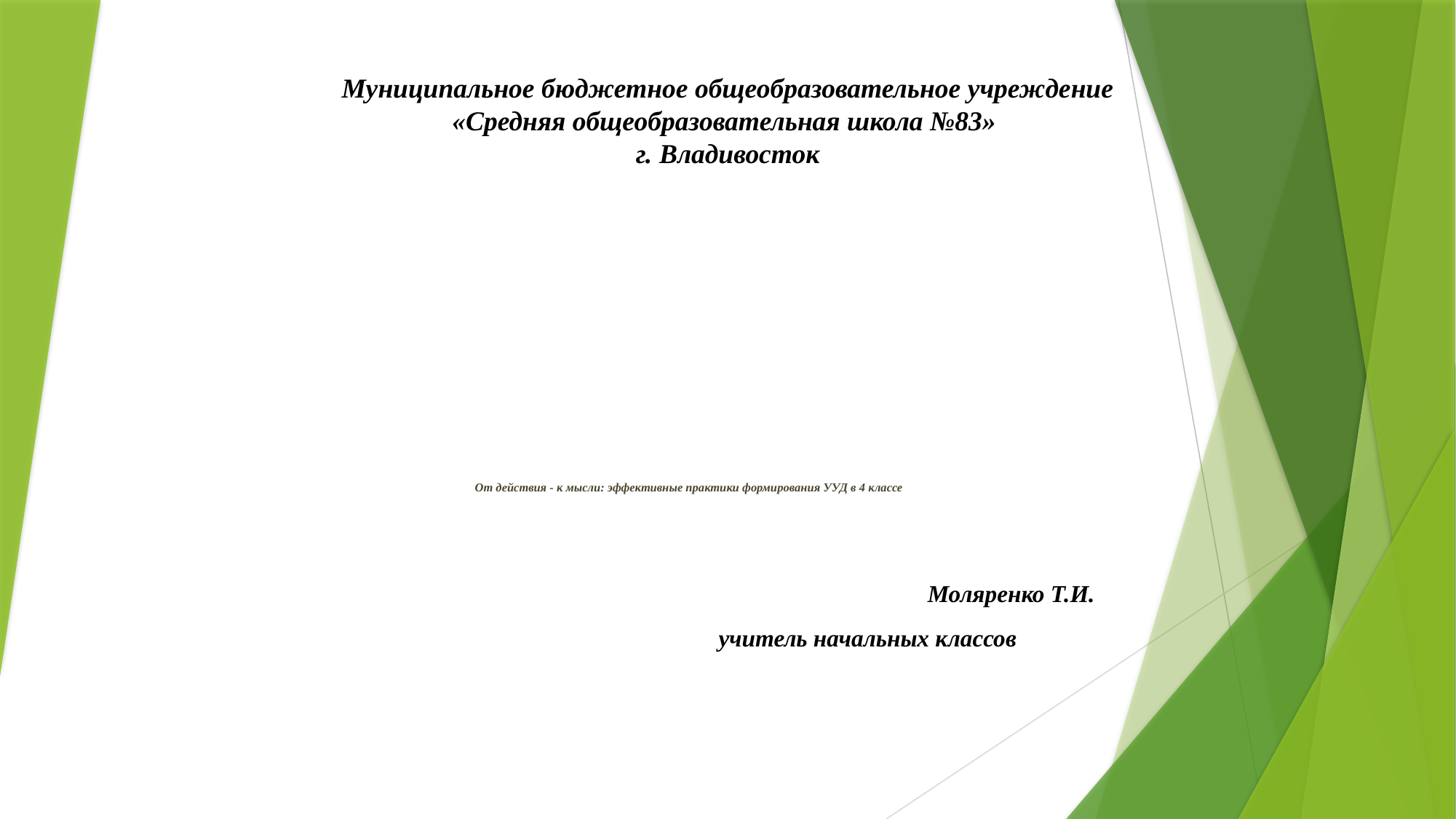

Муниципальное бюджетное общеобразовательное учреждение
«Средняя общеобразовательная школа №83»
г. Владивосток
# От действия - к мысли: эффективные практики формирования УУД в 4 классе
Моляренко Т.И.
учитель начальных классов